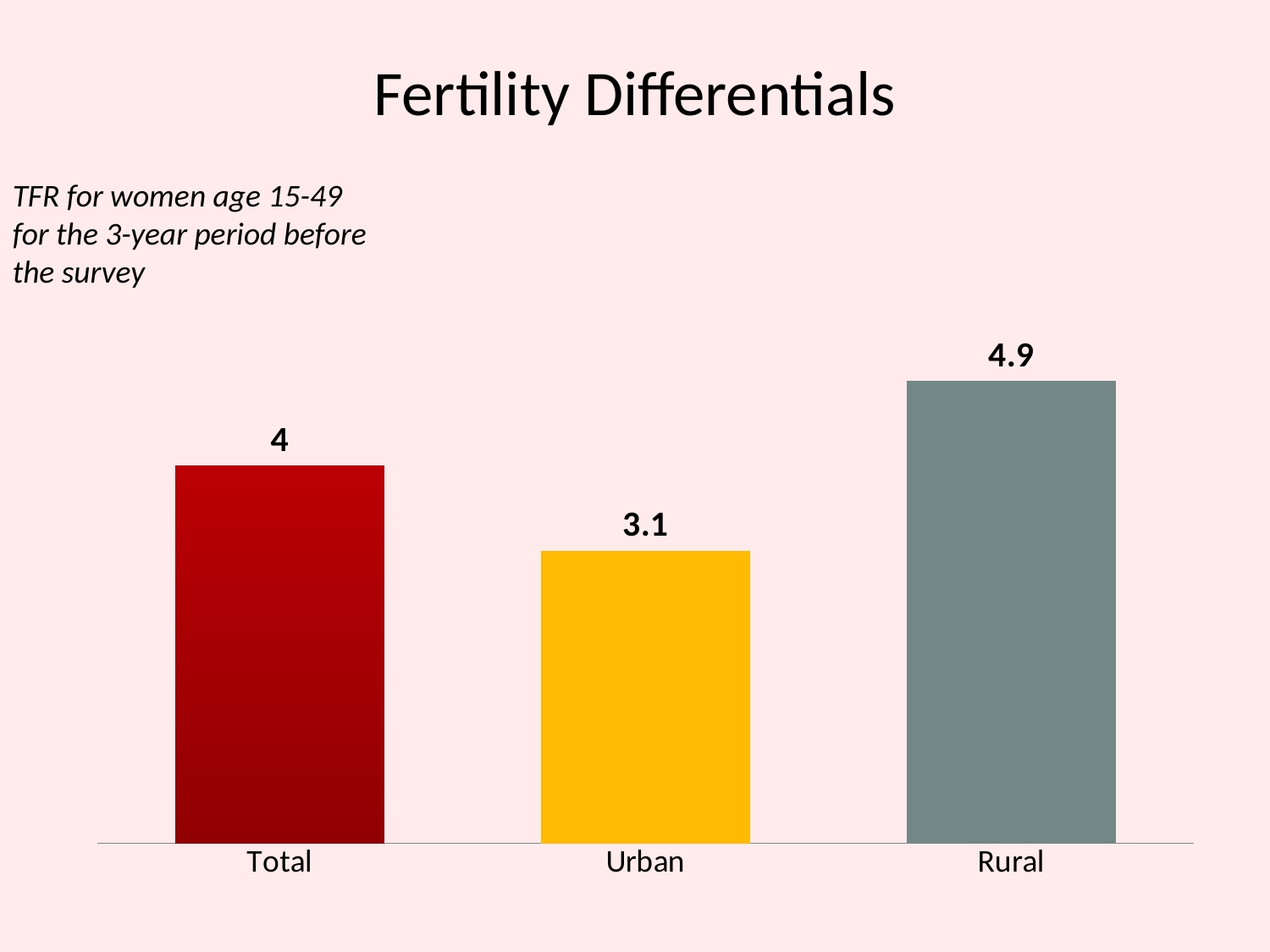

# Fertility Differentials
TFR for women age 15-49 for the 3-year period before the survey

### Chart

| Category | Column1 |
|---|---|
| Total | 4.0 |
| Urban | 3.1 |
| Rural | 4.9 |